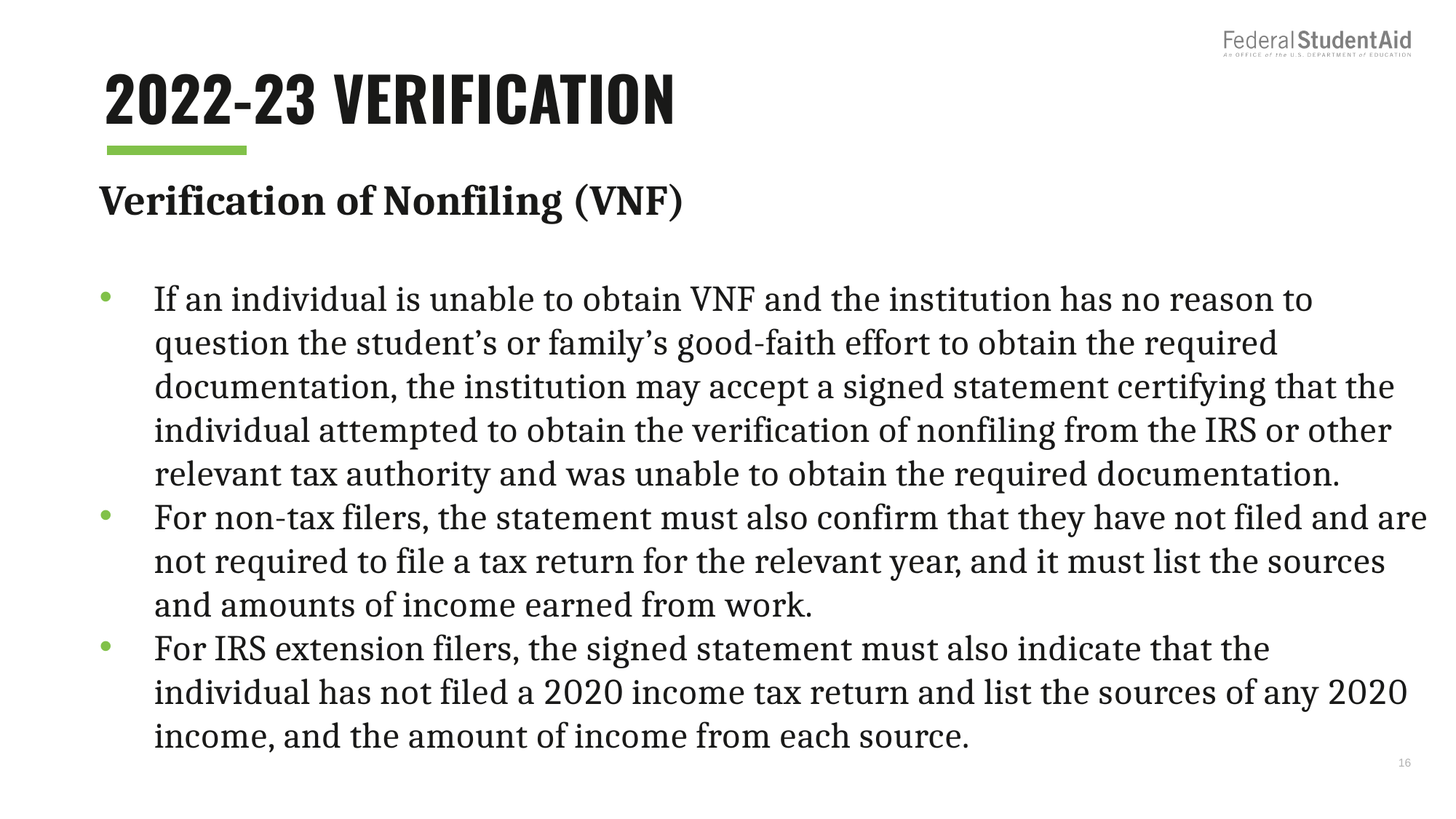

# 2022-23 Verification
Verification of Nonfiling (VNF)

If an individual is unable to obtain VNF and the institution has no reason to question the student’s or family’s good-faith effort to obtain the required documentation, the institution may accept a signed statement certifying that the individual attempted to obtain the verification of nonfiling from the IRS or other relevant tax authority and was unable to obtain the required documentation.
For non-tax filers, the statement must also confirm that they have not filed and are not required to file a tax return for the relevant year, and it must list the sources and amounts of income earned from work.
For IRS extension filers, the signed statement must also indicate that the individual has not filed a 2020 income tax return and list the sources of any 2020 income, and the amount of income from each source.

16